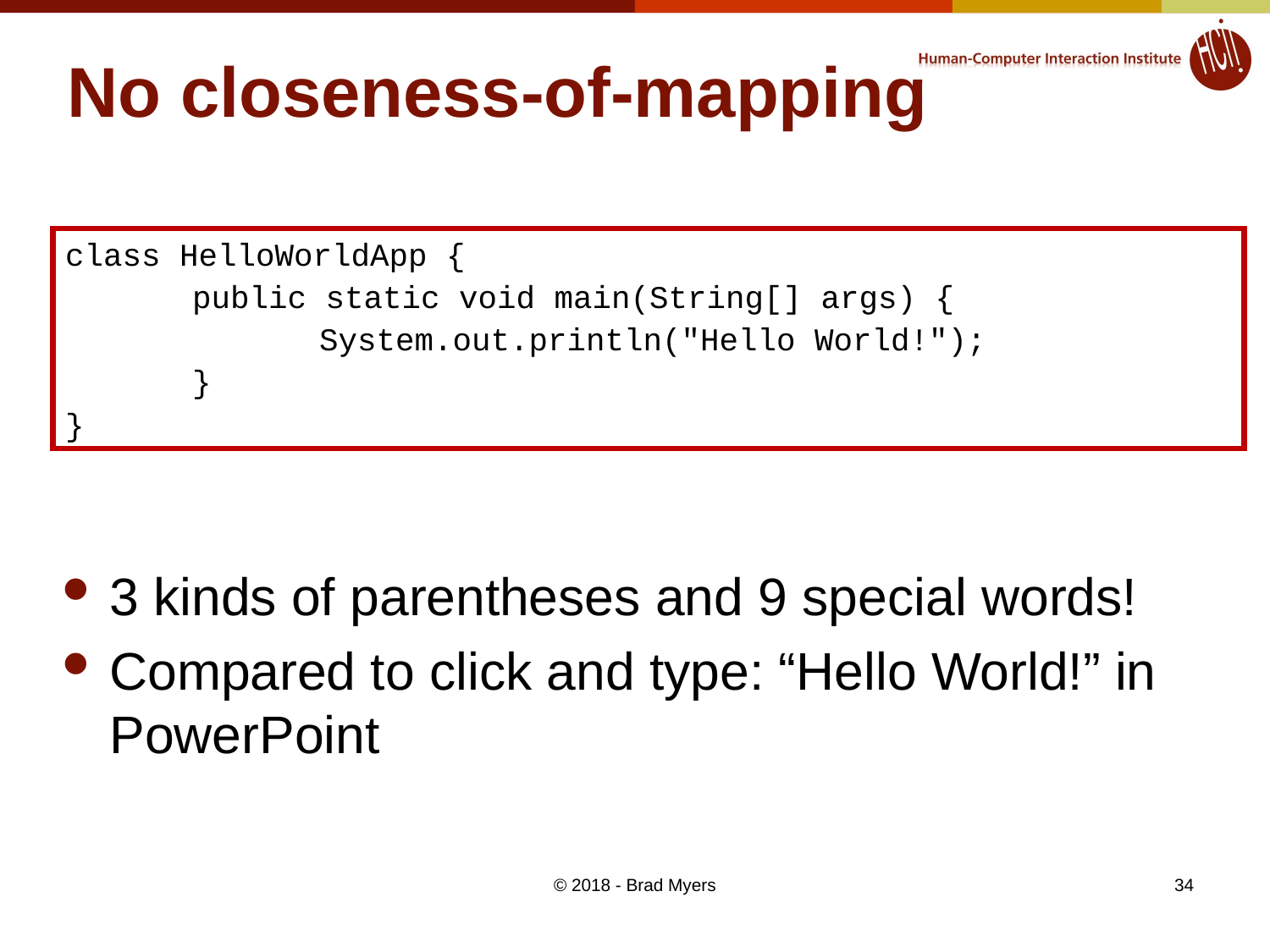

# No closeness-of-mapping
class HelloWorldApp {
	public static void main(String[] args) {
		System.out.println("Hello World!");
	}
}
3 kinds of parentheses and 9 special words!
Compared to click and type: “Hello World!” in PowerPoint
© 2018 - Brad Myers
34